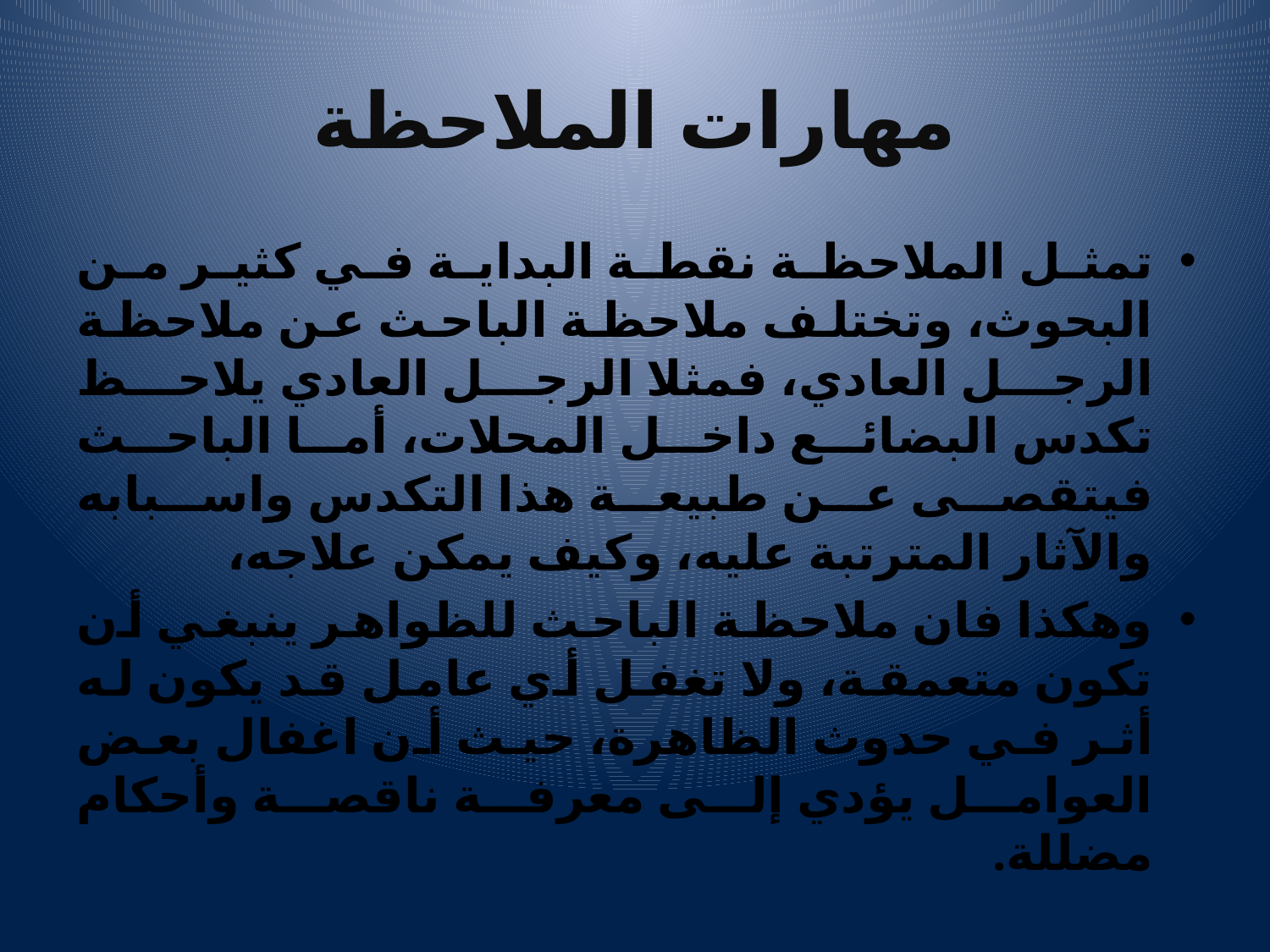

# مهارات الملاحظة
تمثل الملاحظة نقطة البداية في كثير من البحوث، وتختلف ملاحظة الباحث عن ملاحظة الرجل العادي، فمثلا الرجل العادي يلاحظ تكدس البضائع داخل المحلات، أما الباحث فيتقصى عن طبيعة هذا التكدس واسبابه والآثار المترتبة عليه، وكيف يمكن علاجه،
وهكذا فان ملاحظة الباحث للظواهر ينبغي أن تكون متعمقة، ولا تغفل أي عامل قد يكون له أثر في حدوث الظاهرة، حيث أن اغفال بعض العوامل يؤدي إلى معرفة ناقصة وأحكام مضللة.